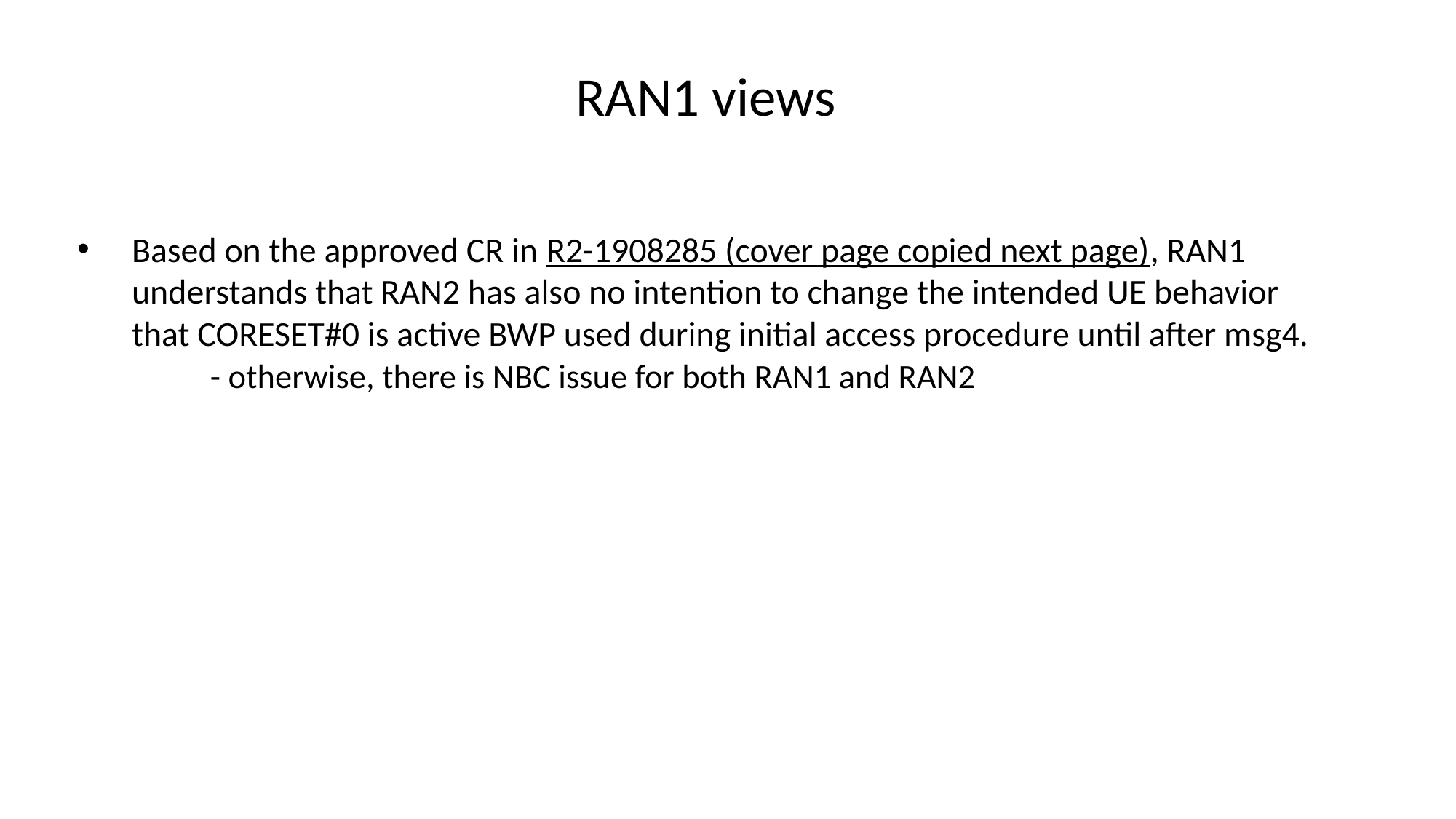

RAN1 views
# Based on the approved CR in R2-1908285 (cover page copied next page), RAN1 understands that RAN2 has also no intention to change the intended UE behavior that CORESET#0 is active BWP used during initial access procedure until after msg4. - otherwise, there is NBC issue for both RAN1 and RAN2